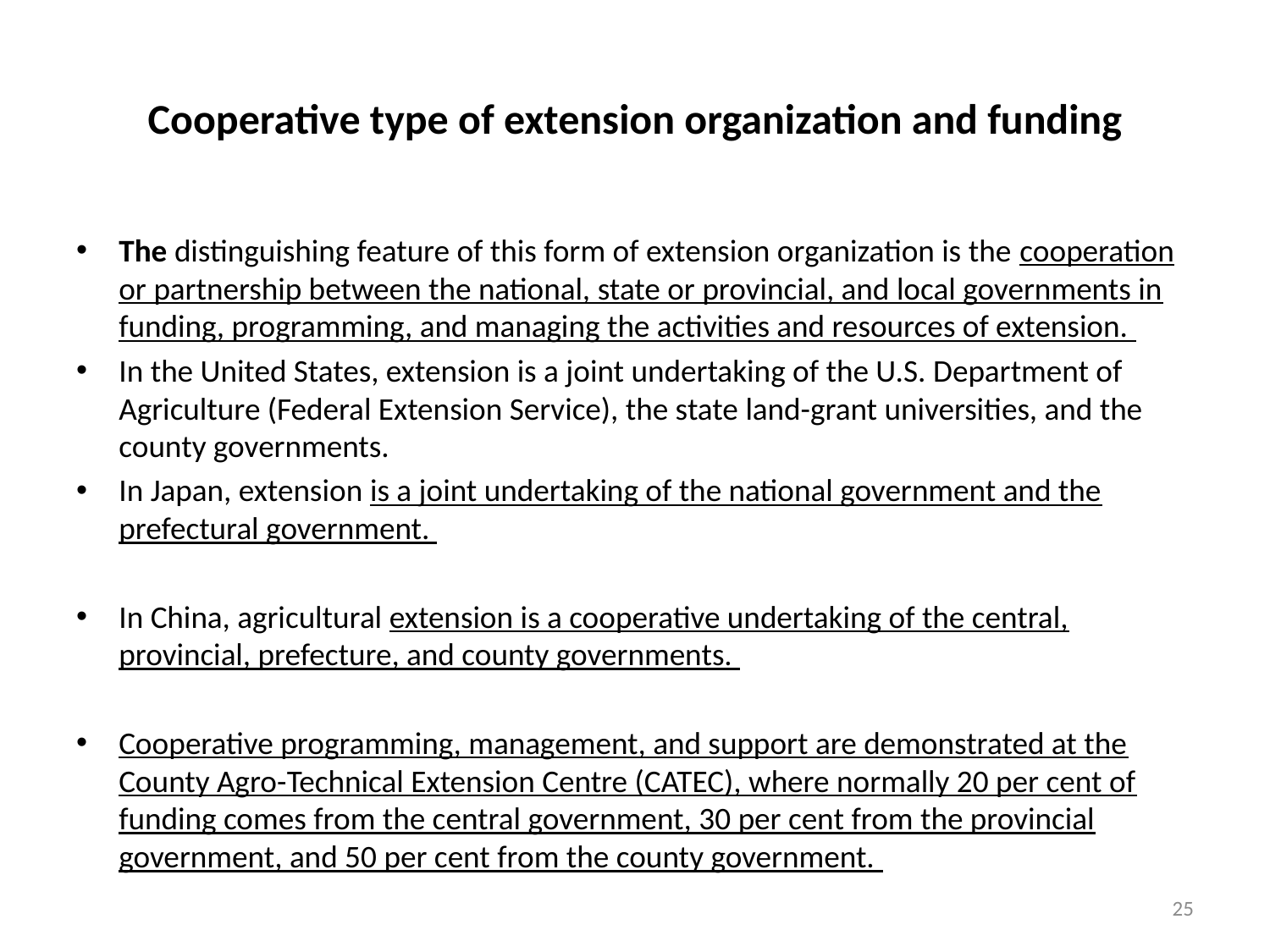

# Cooperative type of extension organization and funding

The distinguishing feature of this form of extension organization is the cooperation or partnership between the national, state or provincial, and local governments in funding, programming, and managing the activities and resources of extension.
In the United States, extension is a joint undertaking of the U.S. Department of Agriculture (Federal Extension Service), the state land-grant universities, and the county governments.
In Japan, extension is a joint undertaking of the national government and the prefectural government.

In China, agricultural extension is a cooperative undertaking of the central, provincial, prefecture, and county governments.

Cooperative programming, management, and support are demonstrated at the County Agro-Technical Extension Centre (CATEC), where normally 20 per cent of funding comes from the central government, 30 per cent from the provincial government, and 50 per cent from the county government.

25